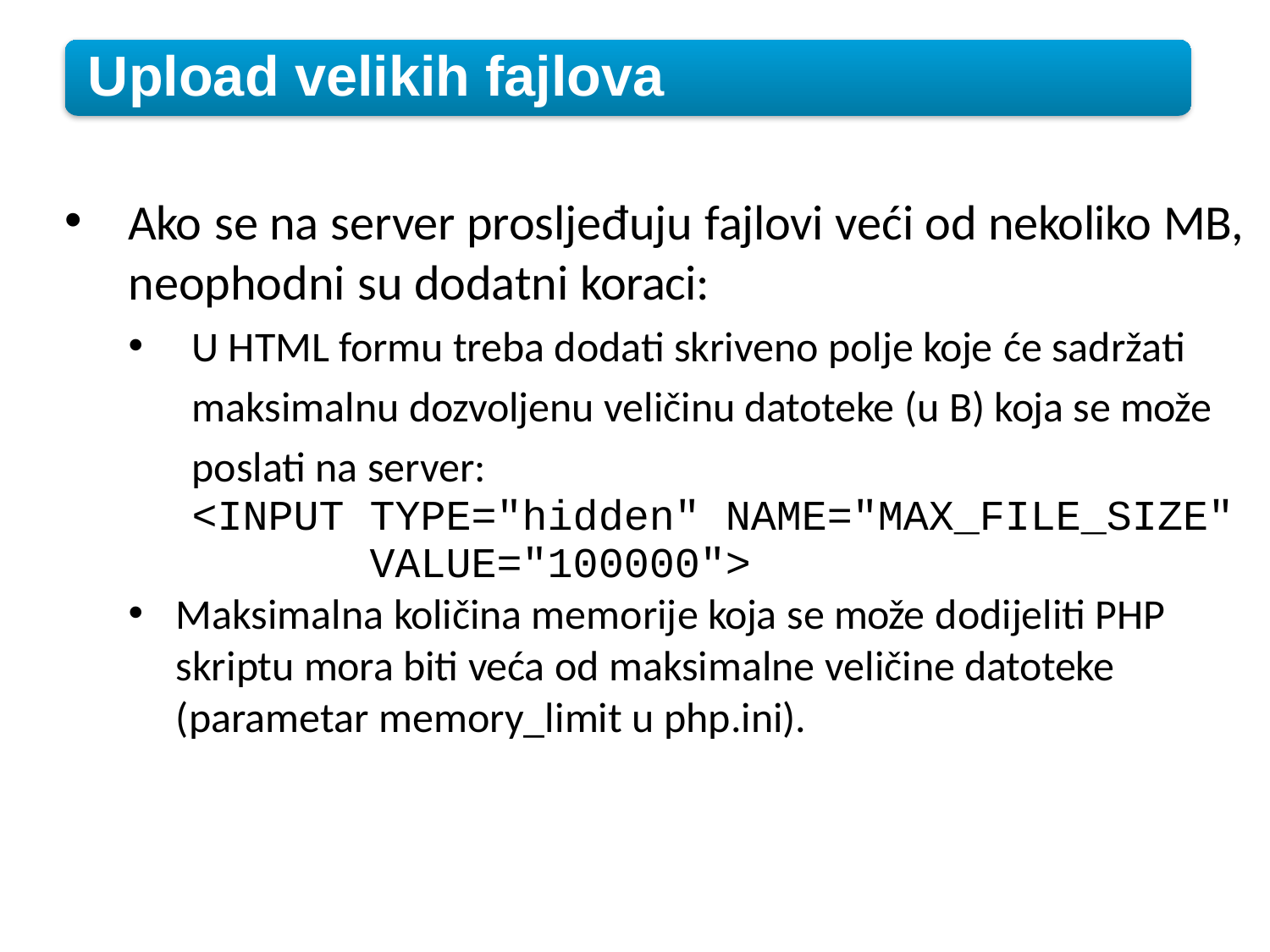

Upload velikih fajlova
Ako se na server prosljeđuju fajlovi veći od nekoliko MB, neophodni su dodatni koraci:
U HTML formu treba dodati skriveno polje koje će sadržati maksimalnu dozvoljenu veličinu datoteke (u B) koja se može poslati na server:
	<INPUT TYPE="hidden" NAME="MAX_FILE_SIZE" 		  VALUE="100000">
Maksimalna količina memorije koja se može dodijeliti PHP skriptu mora biti veća od maksimalne veličine datoteke (parametar memory_limit u php.ini).